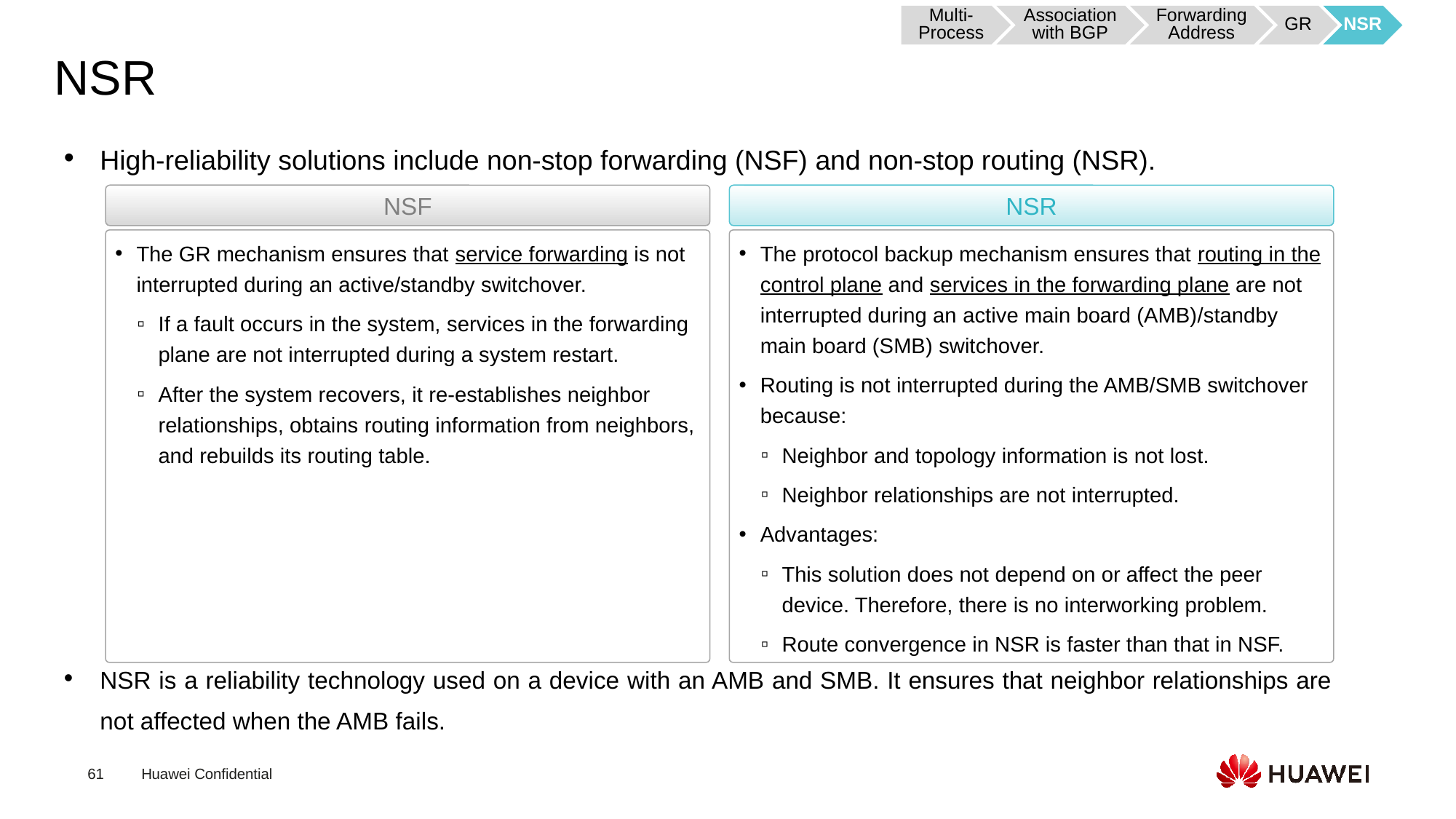

Multi-Process
Association with BGP
Forwarding Address
GR
NSR
# NSR
High-reliability solutions include non-stop forwarding (NSF) and non-stop routing (NSR).
NSF
NSR
The protocol backup mechanism ensures that routing in the control plane and services in the forwarding plane are not interrupted during an active main board (AMB)/standby main board (SMB) switchover.
Routing is not interrupted during the AMB/SMB switchover because:
Neighbor and topology information is not lost.
Neighbor relationships are not interrupted.
Advantages:
This solution does not depend on or affect the peer device. Therefore, there is no interworking problem.
Route convergence in NSR is faster than that in NSF.
The GR mechanism ensures that service forwarding is not interrupted during an active/standby switchover.
If a fault occurs in the system, services in the forwarding plane are not interrupted during a system restart.
After the system recovers, it re-establishes neighbor relationships, obtains routing information from neighbors, and rebuilds its routing table.
NSR is a reliability technology used on a device with an AMB and SMB. It ensures that neighbor relationships are not affected when the AMB fails.